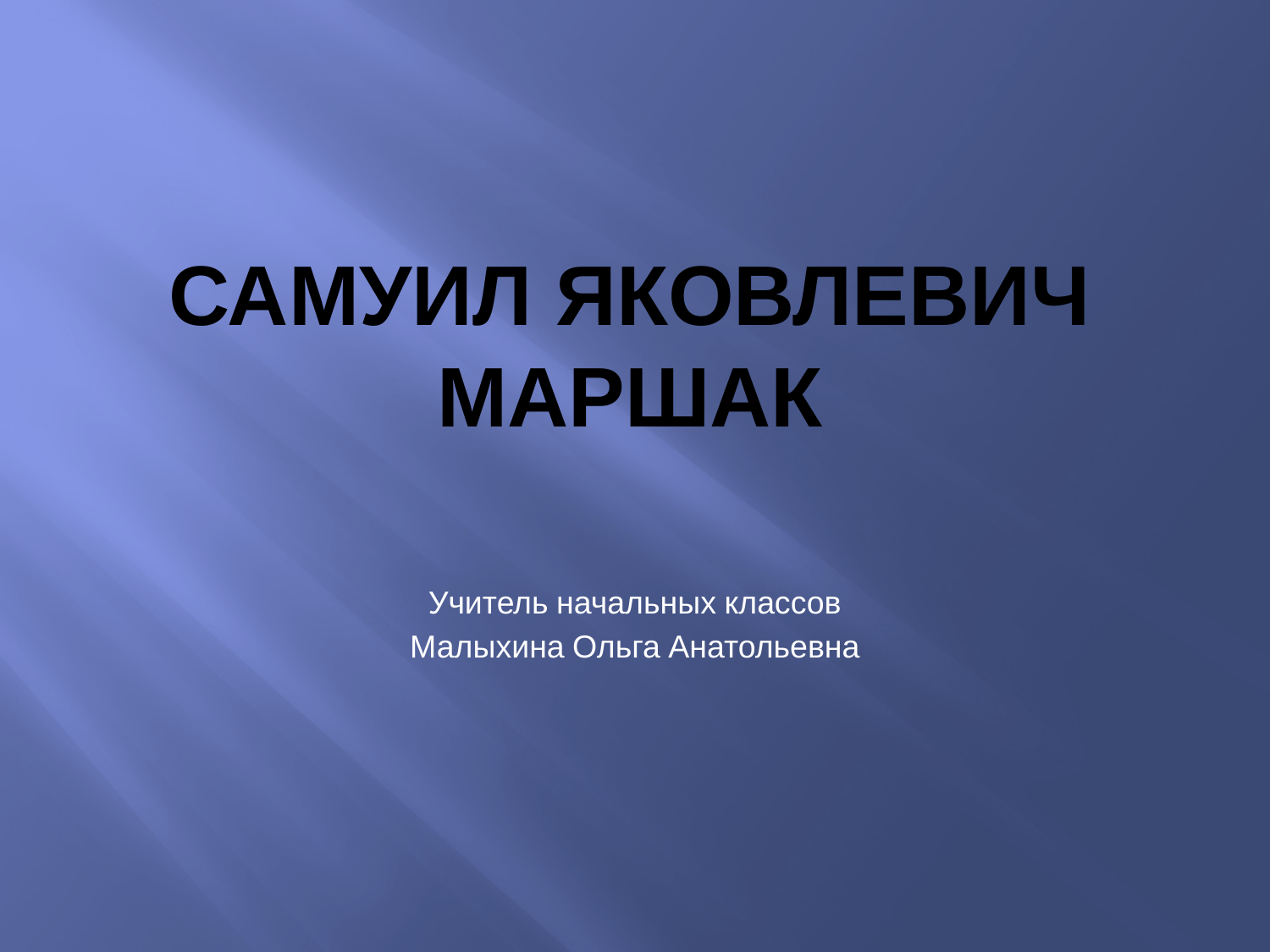

# Самуил Яковлевич Маршак
Учитель начальных классов
Малыхина Ольга Анатольевна